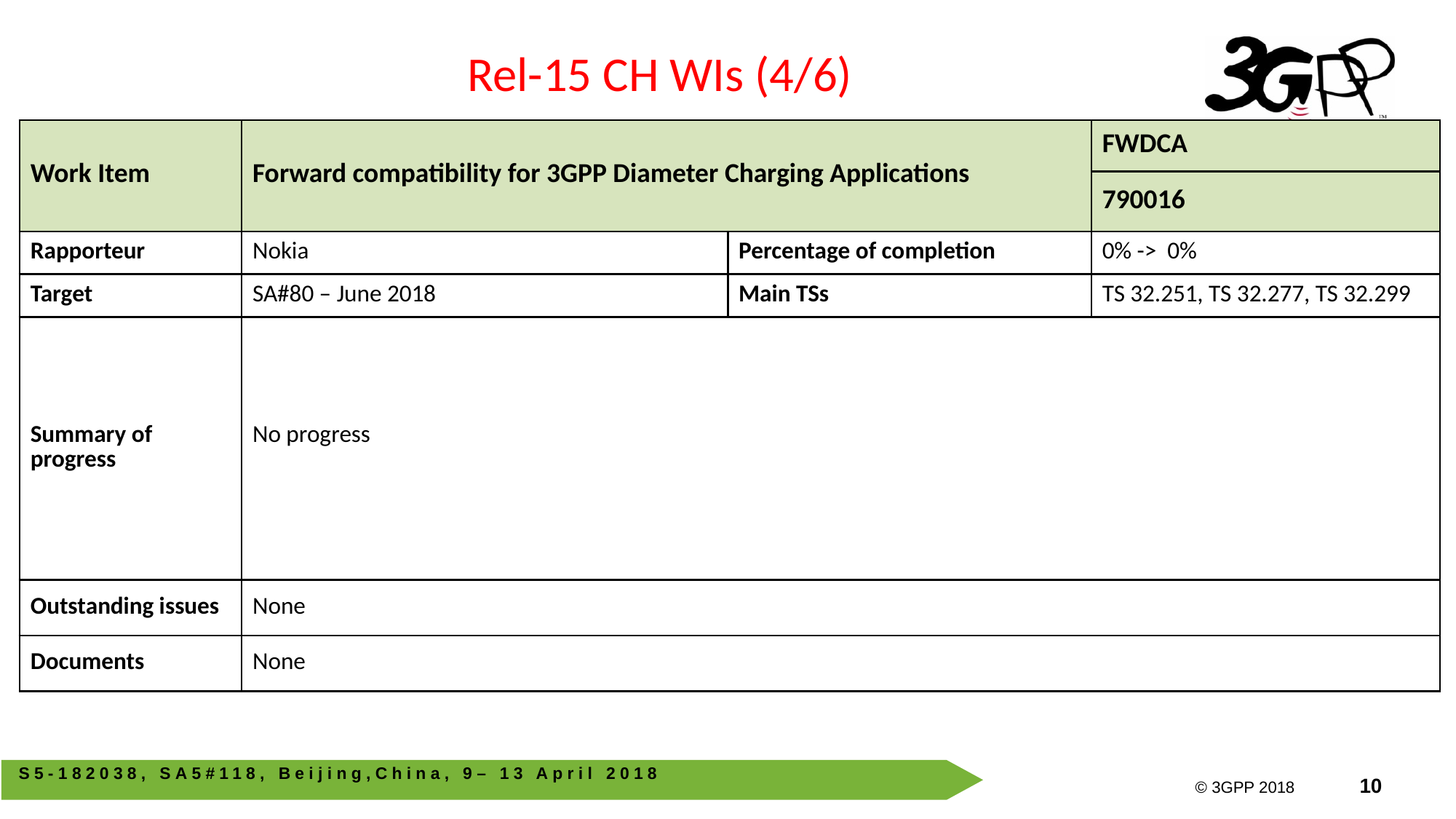

Rel-15 CH WIs (4/6)
| Work Item | Forward compatibility for 3GPP Diameter Charging Applications |  | FWDCA |
| --- | --- | --- | --- |
|  |  |  | 790016 |
| Rapporteur | Nokia | Percentage of completion | 0% -> 0% |
| Target | SA#80 – June 2018 | Main TSs | TS 32.251, TS 32.277, TS 32.299 |
| Summary of progress | No progress |  |  |
| Outstanding issues | None |  |  |
| Documents | None |  |  |